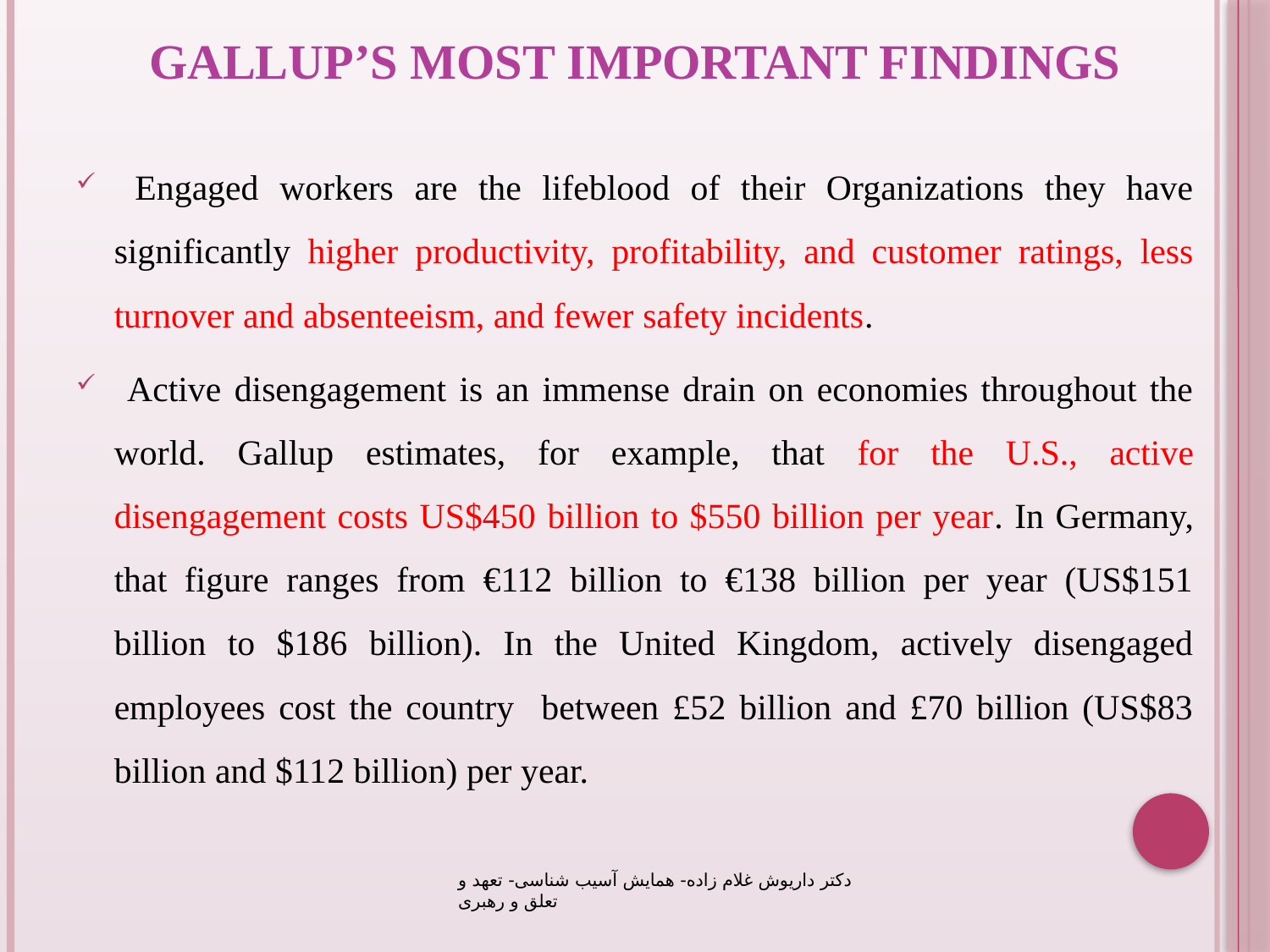

# Gallup’s most important findings

 Engaged workers are the lifeblood of their Organizations they have significantly higher productivity, profitability, and customer ratings, less turnover and absenteeism, and fewer safety incidents.
 Active disengagement is an immense drain on economies throughout the world. Gallup estimates, for example, that for the U.S., active disengagement costs US$450 billion to $550 billion per year. In Germany, that figure ranges from €112 billion to €138 billion per year (US$151 billion to $186 billion). In the United Kingdom, actively disengaged employees cost the country  between £52 billion and £70 billion (US$83 billion and $112 billion) per year.

دکتر داریوش غلام زاده- همایش آسیب شناسی- تعهد و تعلق و رهبری